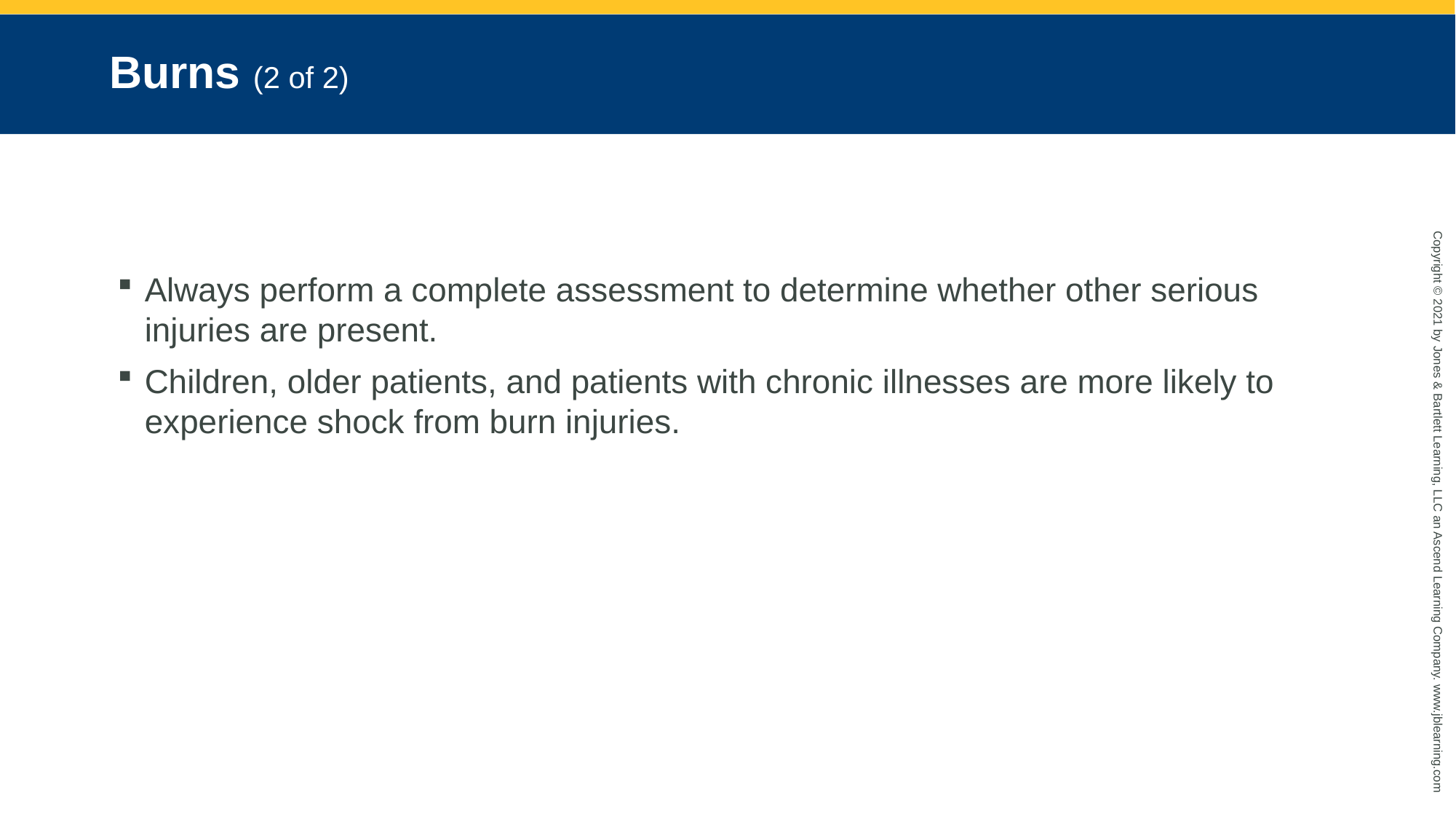

# Burns (2 of 2)
Always perform a complete assessment to determine whether other serious injuries are present.
Children, older patients, and patients with chronic illnesses are more likely to experience shock from burn injuries.